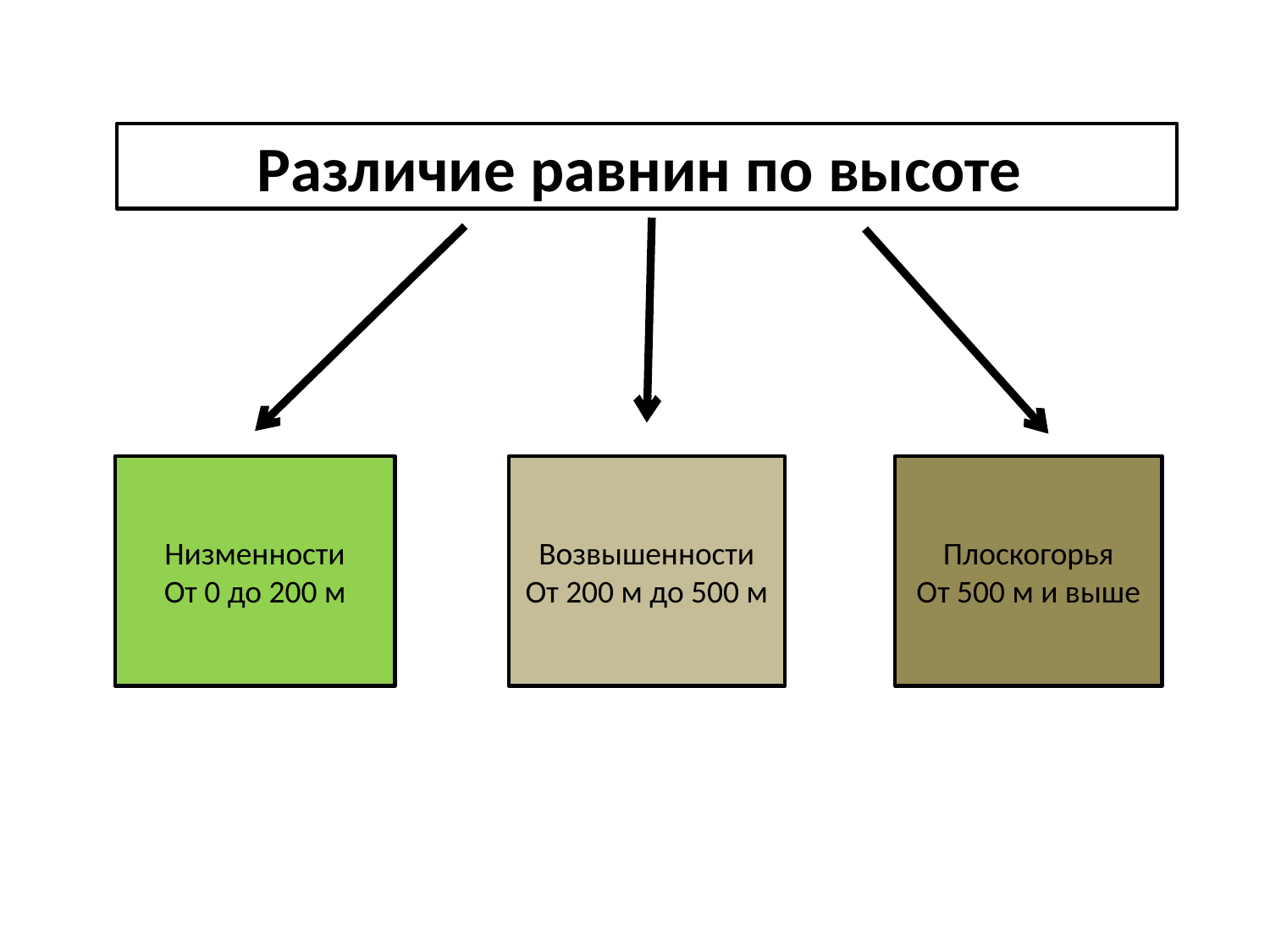

Различие равнин по высоте
Низменности
От 0 до 200 м
Возвышенности
От 200 м до 500 м
Плоскогорья
От 500 м и выше